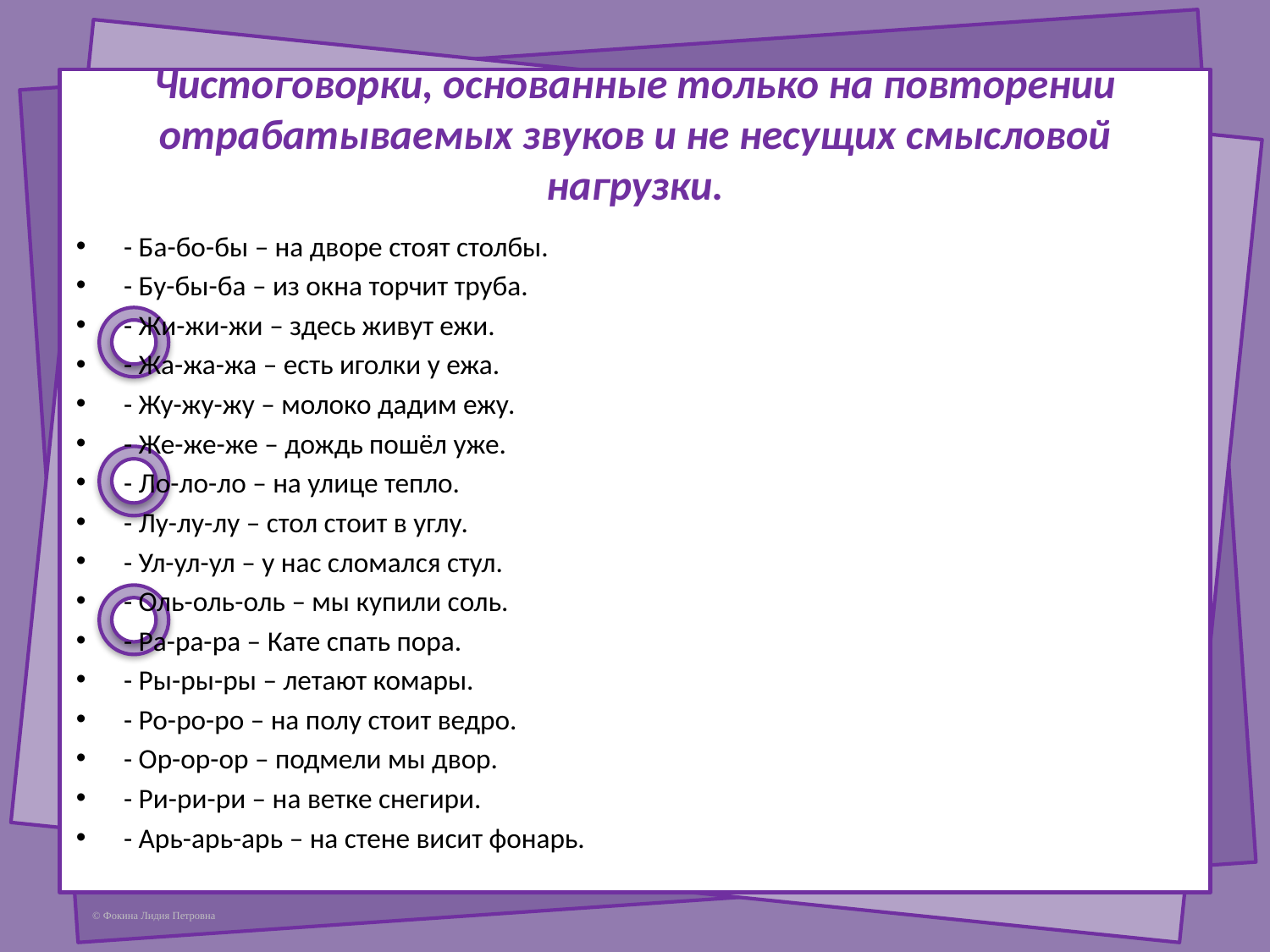

# Чистоговорки, основанные только на повторении отрабатываемых звуков и не несущих смысловой нагрузки.
- Ба-бо-бы – на дворе стоят столбы.
- Бу-бы-ба – из окна торчит труба.
- Жи-жи-жи – здесь живут ежи.
- Жа-жа-жа – есть иголки у ежа.
- Жу-жу-жу – молоко дадим ежу.
- Же-же-же – дождь пошёл уже.
- Ло-ло-ло – на улице тепло.
- Лу-лу-лу – стол стоит в углу.
- Ул-ул-ул – у нас сломался стул.
- Оль-оль-оль – мы купили соль.
- Ра-ра-ра – Кате спать пора.
- Ры-ры-ры – летают комары.
- Ро-ро-ро – на полу стоит ведро.
- Ор-ор-ор – подмели мы двор.
- Ри-ри-ри – на ветке снегири.
- Арь-арь-арь – на стене висит фонарь.